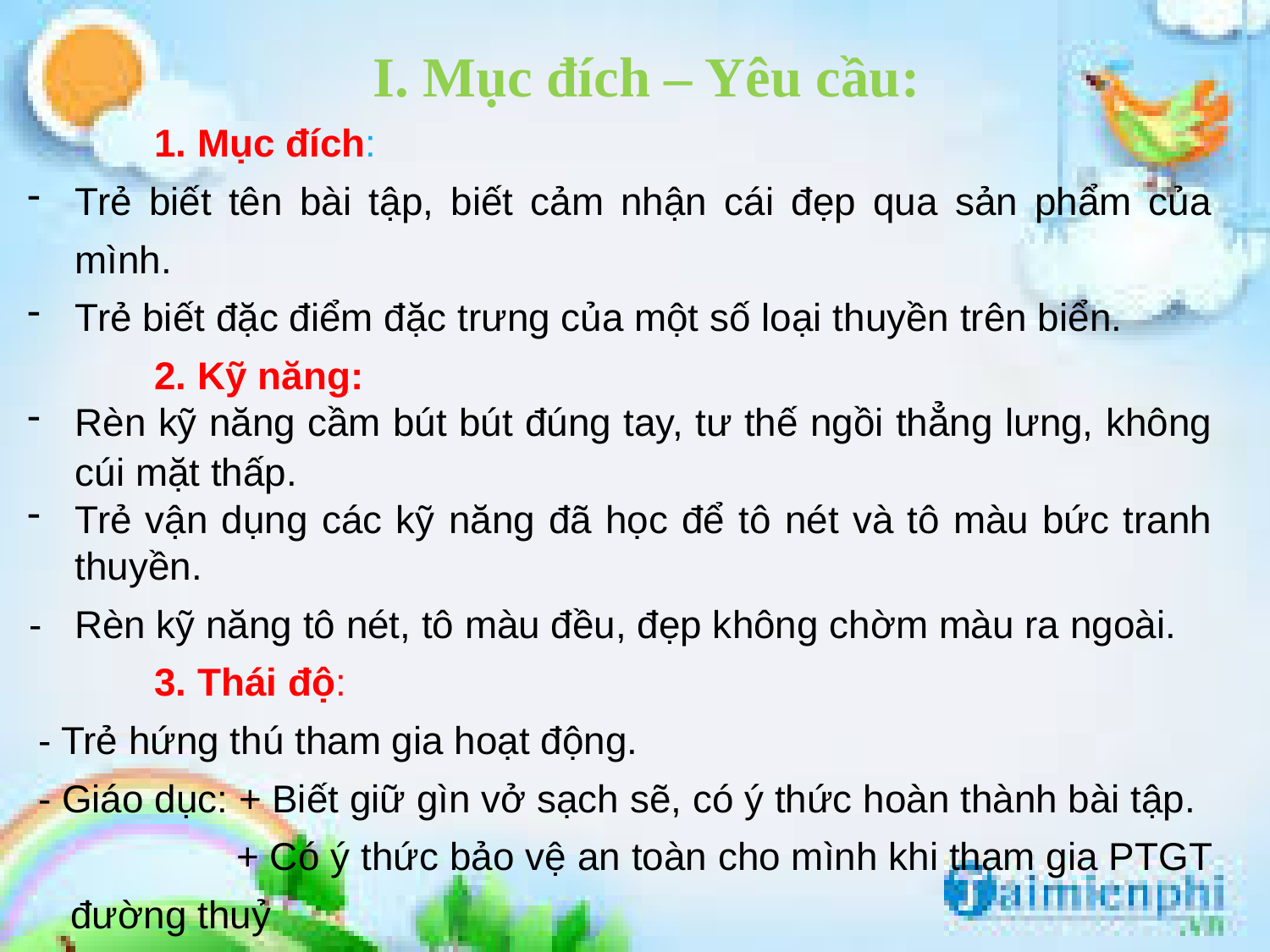

I. Mục đích – Yêu cầu:
1. Mục đích:
Trẻ biết tên bài tập, biết cảm nhận cái đẹp qua sản phẩm của mình.
Trẻ biết đặc điểm đặc trưng của một số loại thuyền trên biển.
2. Kỹ năng:
Rèn kỹ năng cầm bút bút đúng tay, tư thế ngồi thẳng lưng, không cúi mặt thấp.
Trẻ vận dụng các kỹ năng đã học để tô nét và tô màu bức tranh thuyền.
-   Rèn kỹ năng tô nét, tô màu đều, đẹp không chờm màu ra ngoài.
3. Thái độ:
 - Trẻ hứng thú tham gia hoạt động.
 - Giáo dục: + Biết giữ gìn vở sạch sẽ, có ý thức hoàn thành bài tập.
                   + Có ý thức bảo vệ an toàn cho mình khi tham gia PTGT     đường thuỷ